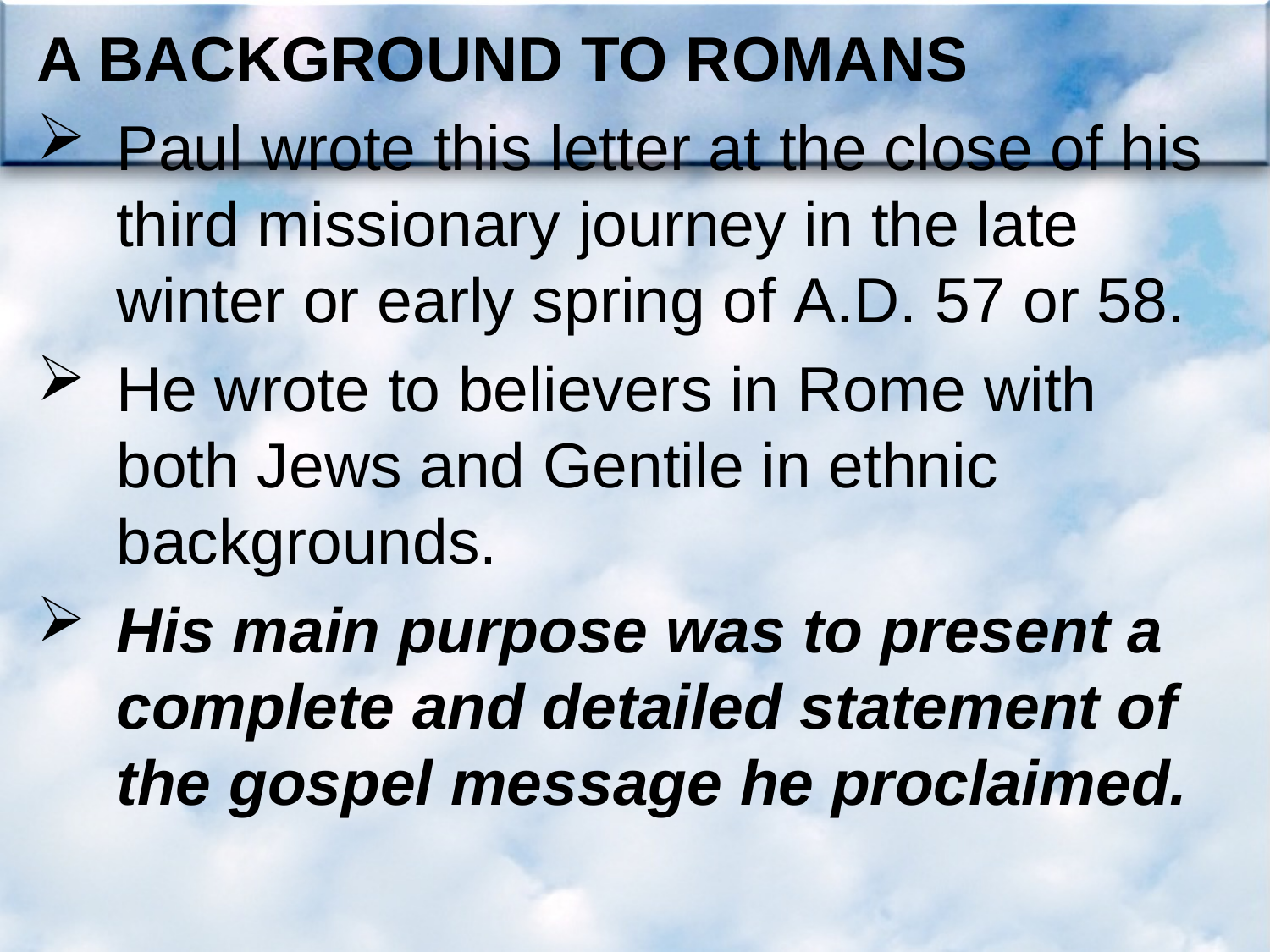

A Background to Romans
Paul wrote this letter at the close of his third missionary journey in the late winter or early spring of a.d. 57 or 58.
He wrote to believers in Rome with both Jews and Gentile in ethnic backgrounds.
His main purpose was to present a complete and detailed statement of the gospel message he proclaimed.